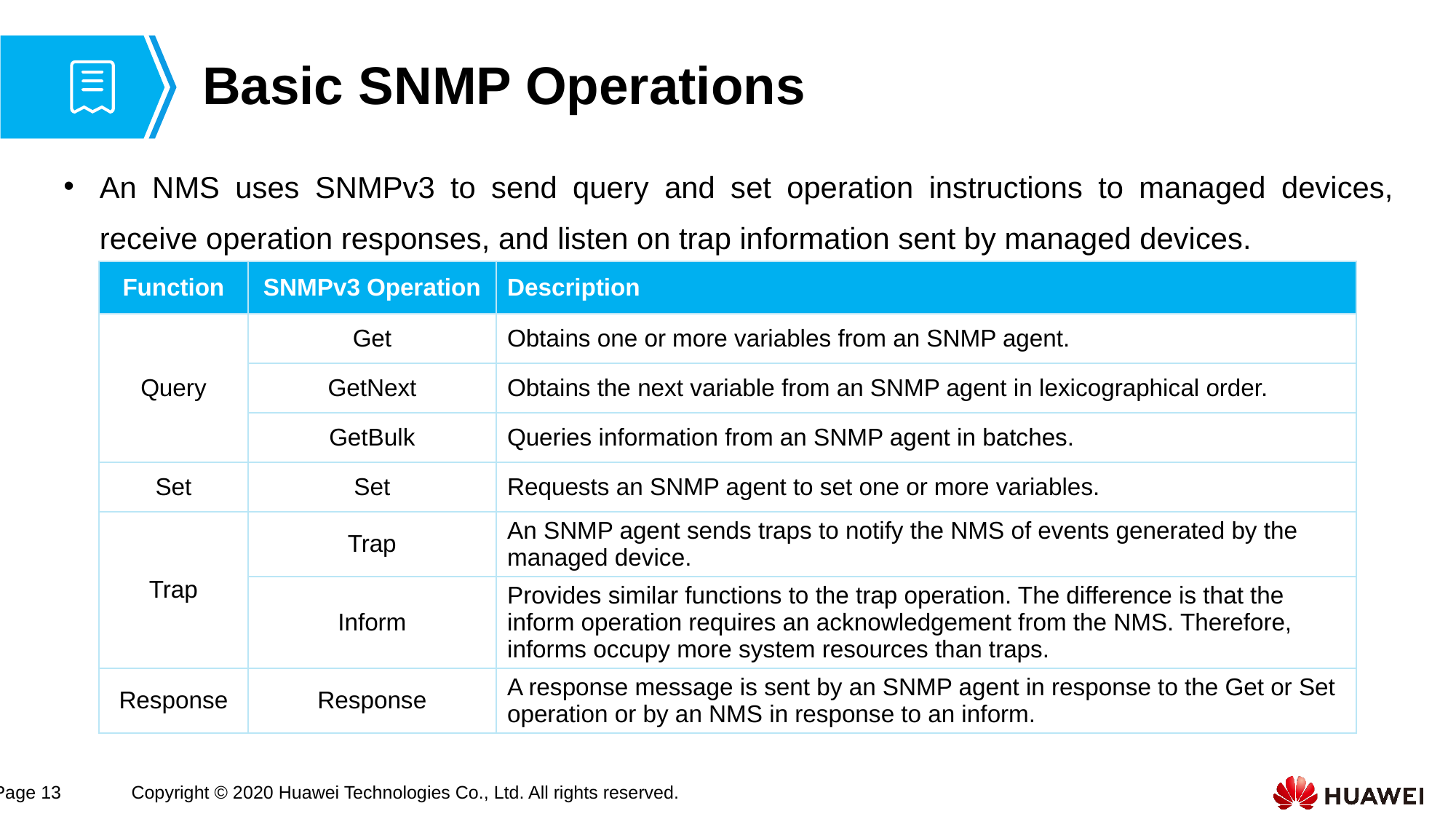

# Basic SNMP Operations
An NMS uses SNMPv3 to send query and set operation instructions to managed devices, receive operation responses, and listen on trap information sent by managed devices.
| Function | SNMPv3 Operation | Description |
| --- | --- | --- |
| Query | Get | Obtains one or more variables from an SNMP agent. |
|  | GetNext | Obtains the next variable from an SNMP agent in lexicographical order. |
|  | GetBulk | Queries information from an SNMP agent in batches. |
| Set | Set | Requests an SNMP agent to set one or more variables. |
| Trap | Trap | An SNMP agent sends traps to notify the NMS of events generated by the managed device. |
|  | Inform | Provides similar functions to the trap operation. The difference is that the inform operation requires an acknowledgement from the NMS. Therefore, informs occupy more system resources than traps. |
| Response | Response | A response message is sent by an SNMP agent in response to the Get or Set operation or by an NMS in response to an inform. |